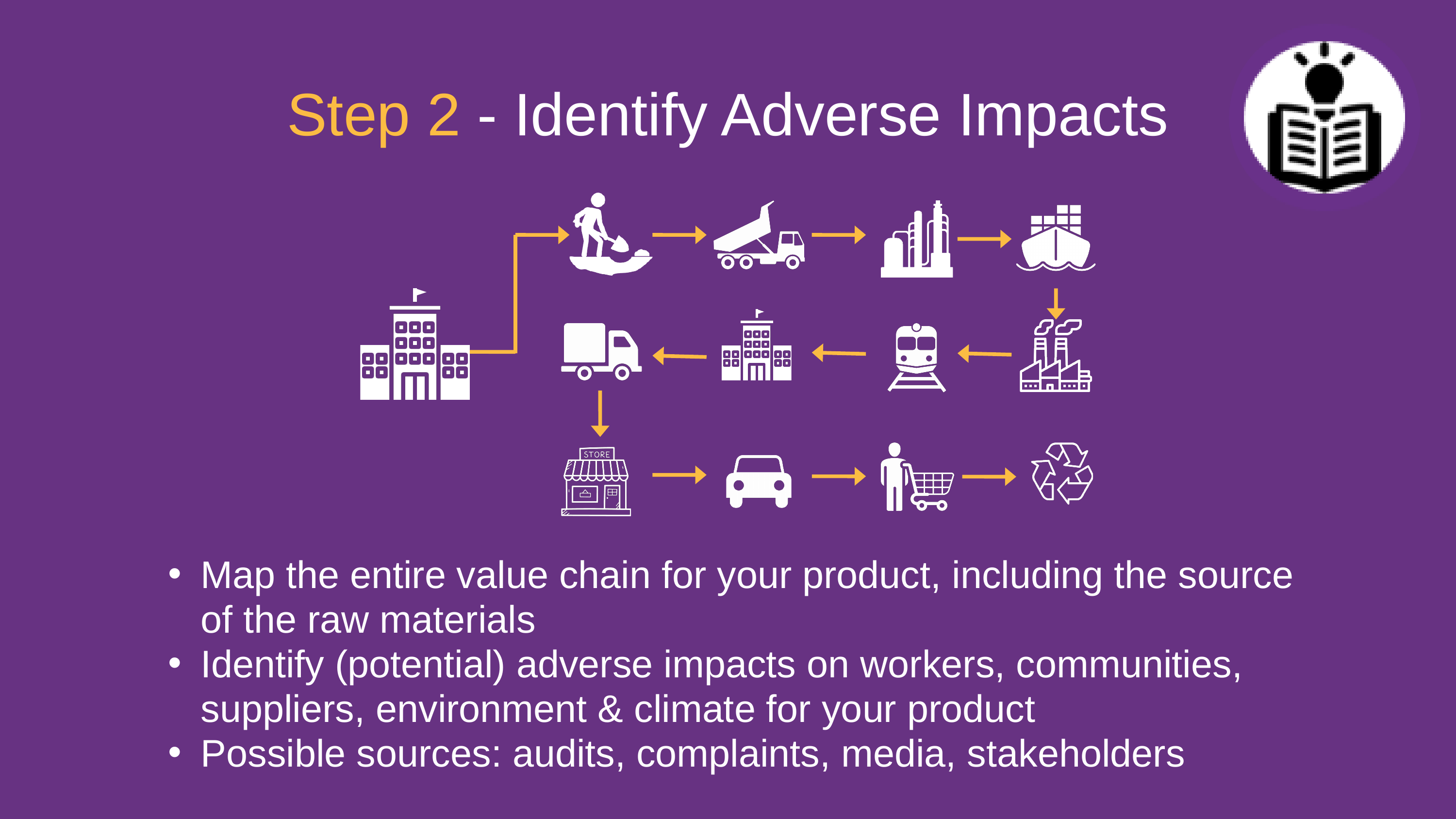

Step 2 - Identify Adverse Impacts

Map the entire value chain for your product, including the source of the raw materials
Identify (potential) adverse impacts on workers, communities, suppliers, environment & climate for your product
Possible sources: audits, complaints, media, stakeholders